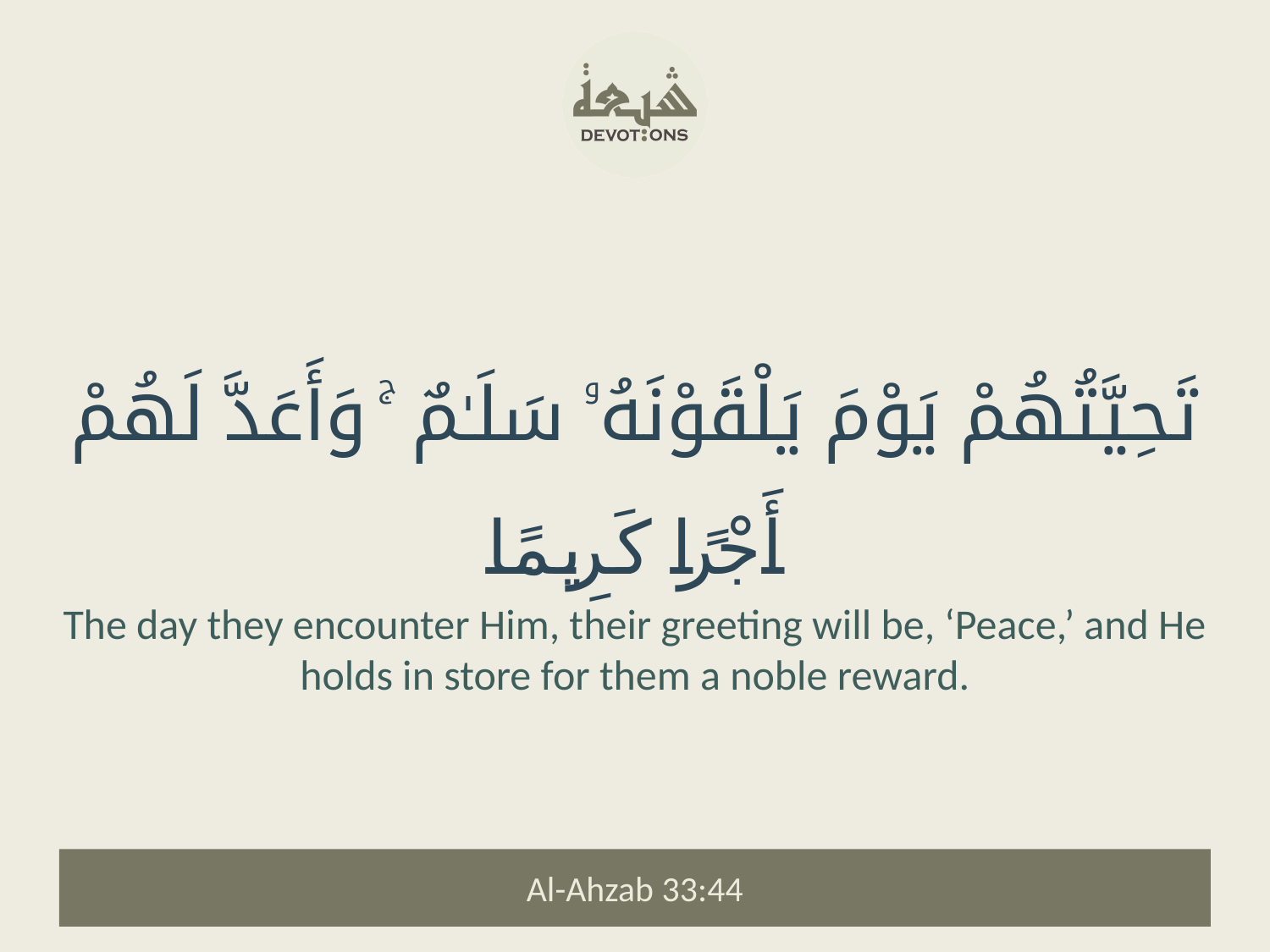

تَحِيَّتُهُمْ يَوْمَ يَلْقَوْنَهُۥ سَلَـٰمٌ ۚ وَأَعَدَّ لَهُمْ أَجْرًا كَرِيمًا
The day they encounter Him, their greeting will be, ‘Peace,’ and He holds in store for them a noble reward.
Al-Ahzab 33:44